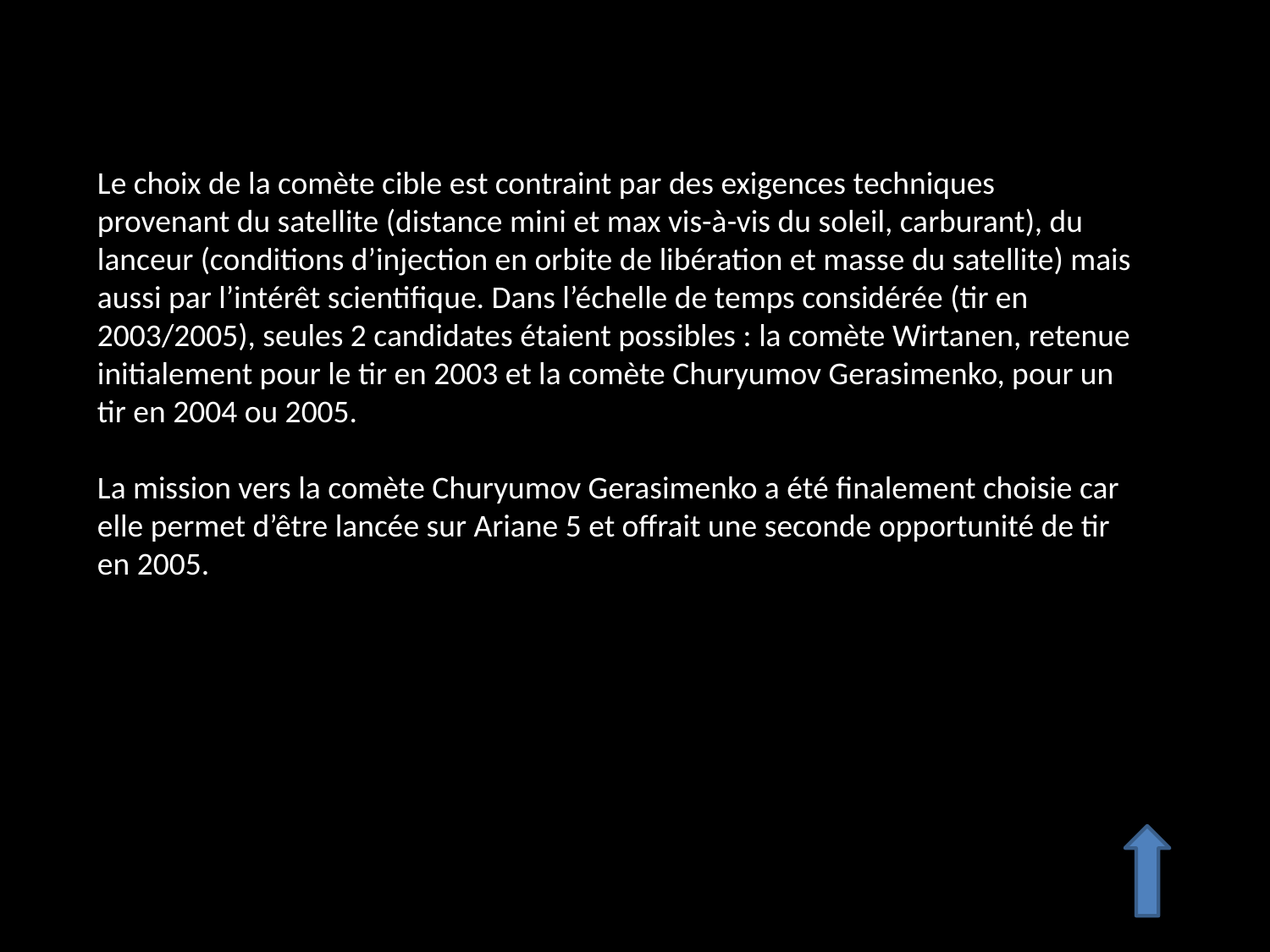

Le choix de la comète cible est contraint par des exigences techniques provenant du satellite (distance mini et max vis-à-vis du soleil, carburant), du lanceur (conditions d’injection en orbite de libération et masse du satellite) mais aussi par l’intérêt scientifique. Dans l’échelle de temps considérée (tir en 2003/2005), seules 2 candidates étaient possibles : la comète Wirtanen, retenue initialement pour le tir en 2003 et la comète Churyumov Gerasimenko, pour un tir en 2004 ou 2005.

La mission vers la comète Churyumov Gerasimenko a été finalement choisie car elle permet d’être lancée sur Ariane 5 et offrait une seconde opportunité de tir en 2005.